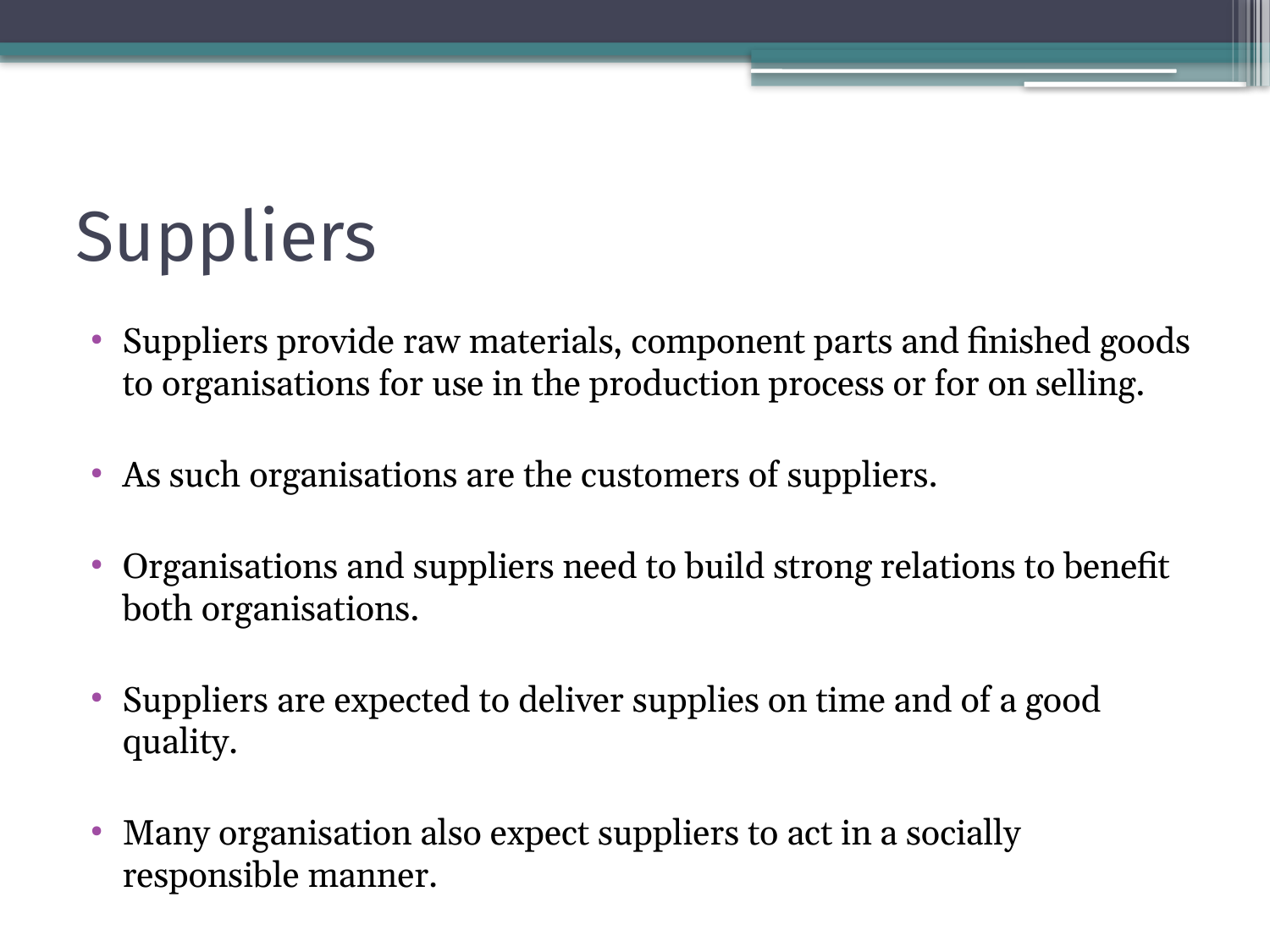

# Suppliers
Suppliers provide raw materials, component parts and finished goods to organisations for use in the production process or for on selling.

As such organisations are the customers of suppliers.

Organisations and suppliers need to build strong relations to benefit both organisations.

Suppliers are expected to deliver supplies on time and of a good quality.

Many organisation also expect suppliers to act in a socially responsible manner.